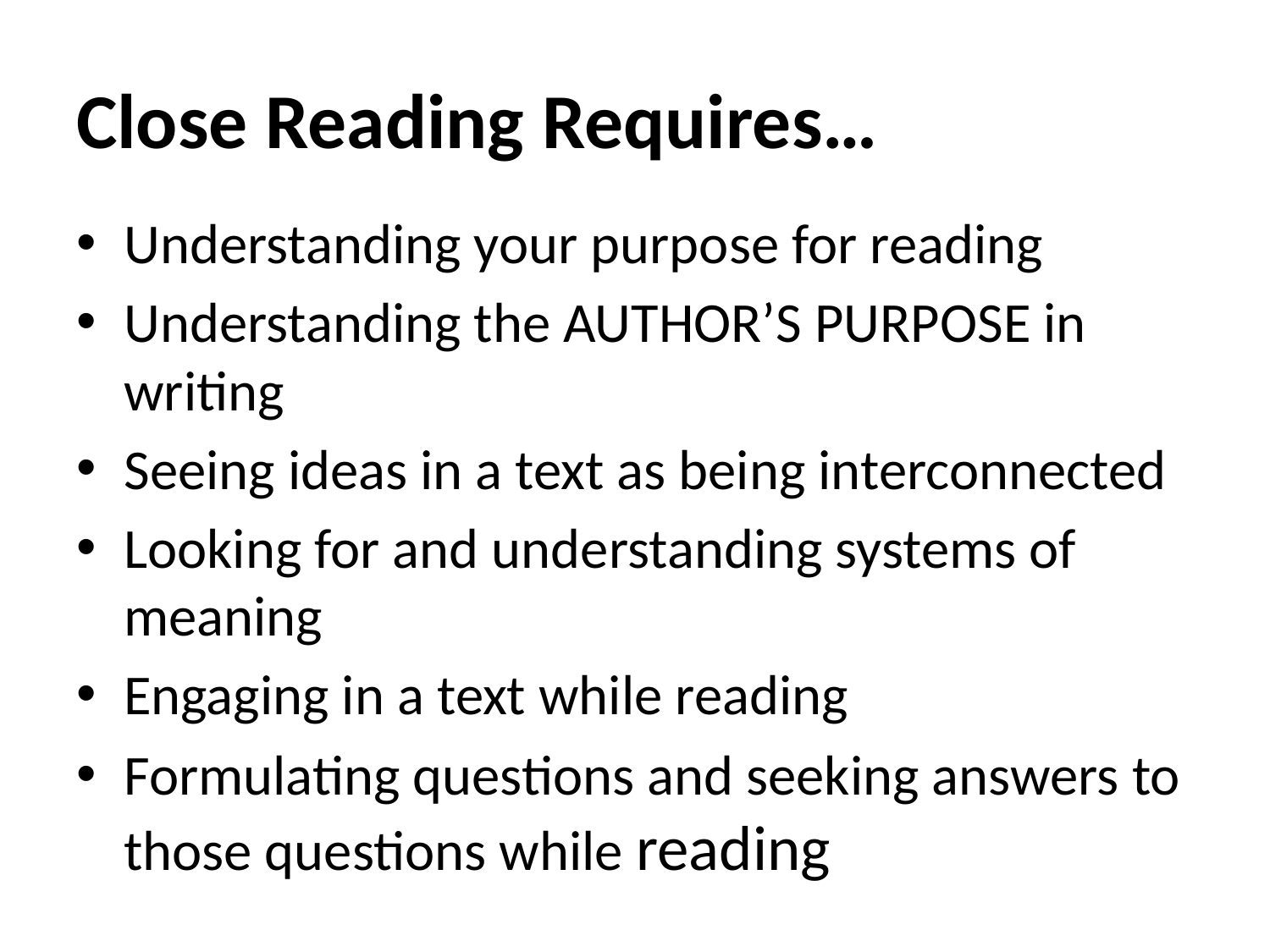

# Close Reading Requires…
Understanding your purpose for reading
Understanding the AUTHOR’S PURPOSE in writing
Seeing ideas in a text as being interconnected
Looking for and understanding systems of meaning
Engaging in a text while reading
Formulating questions and seeking answers to those questions while reading